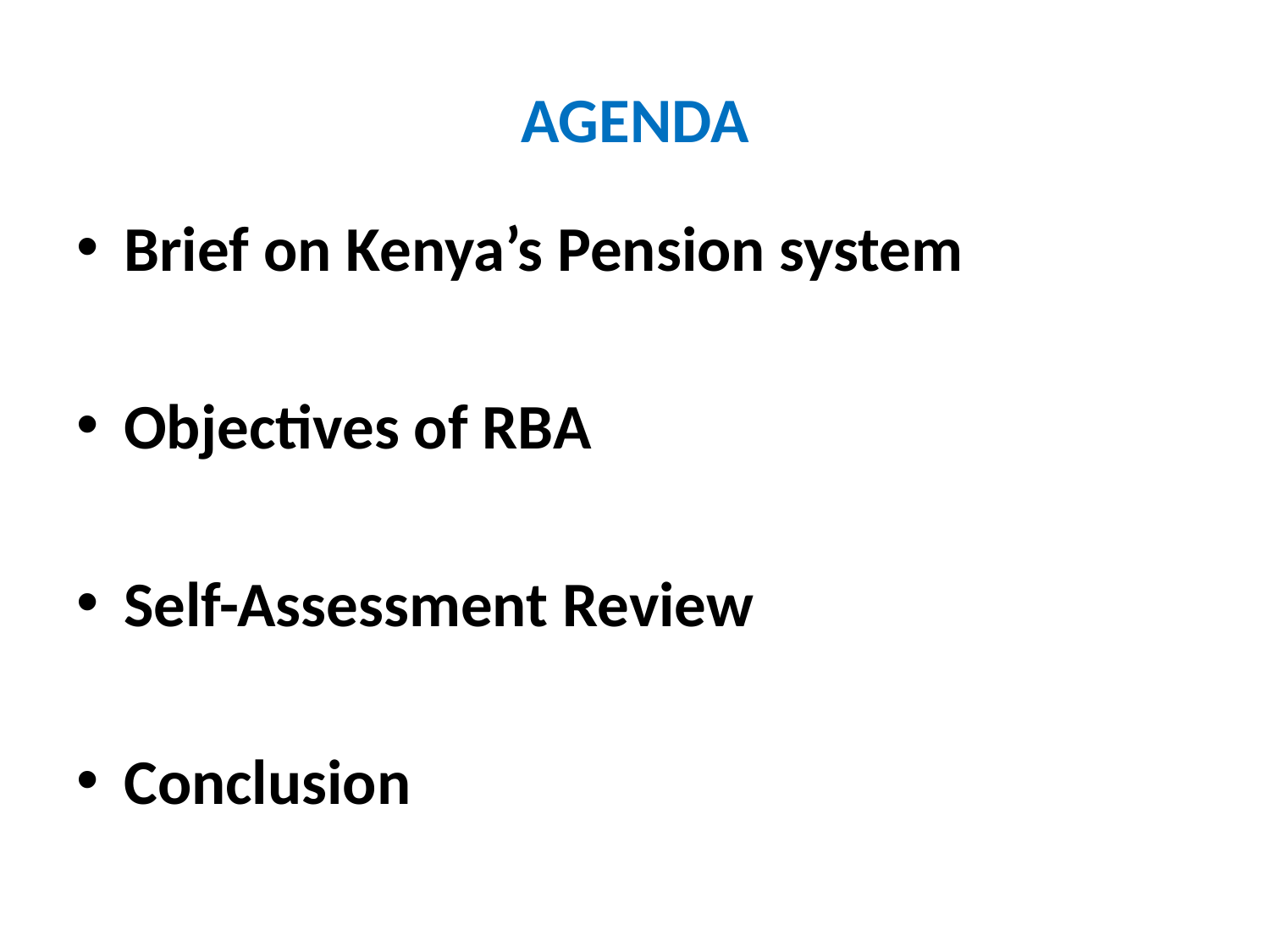

# AGENDA
Brief on Kenya’s Pension system

Objectives of RBA

Self-Assessment Review

Conclusion